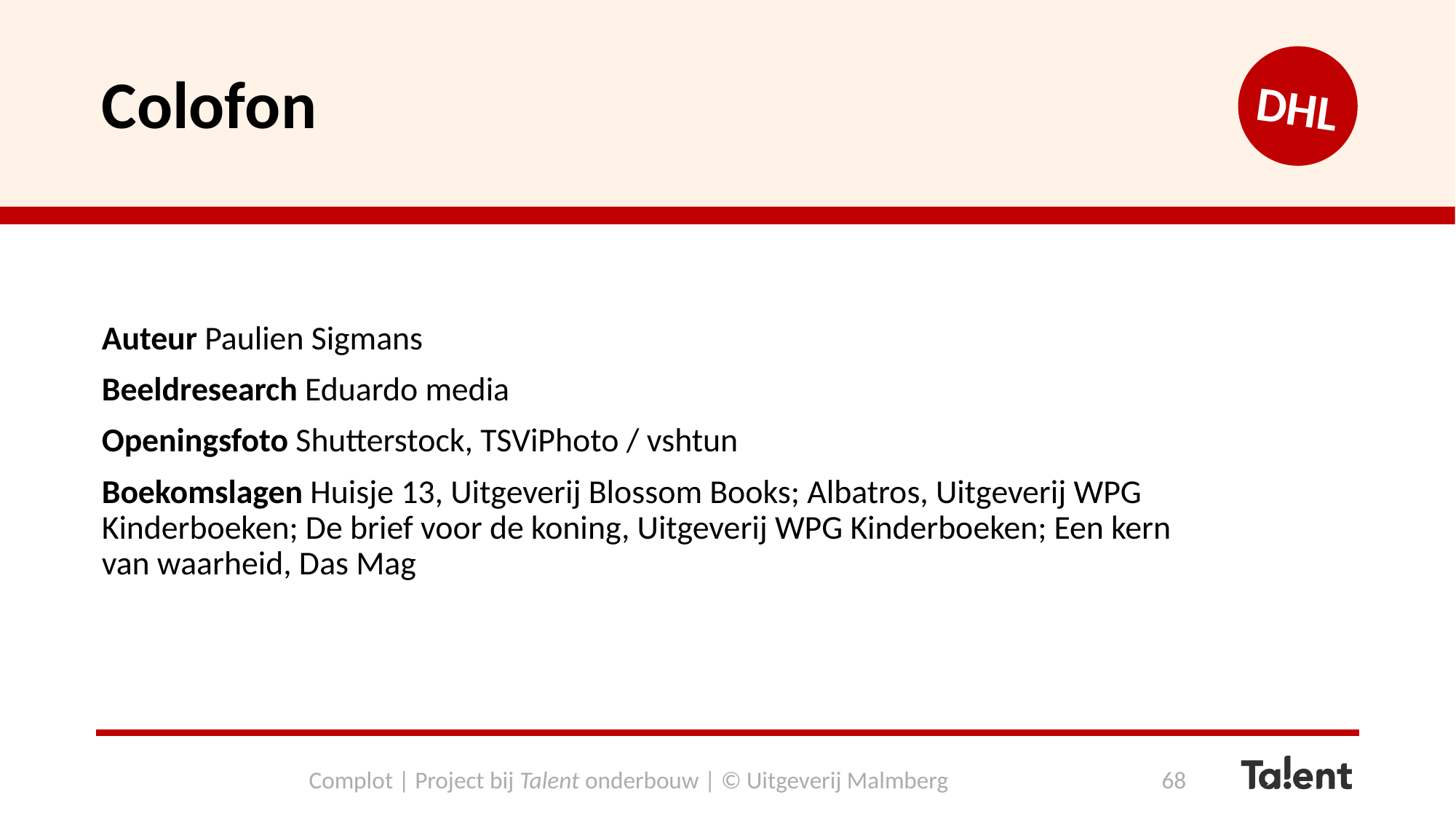

# Colofon
DHL

Auteur Paulien Sigmans
Beeldresearch Eduardo media
Openingsfoto Shutterstock, TSViPhoto / vshtun
Boekomslagen Huisje 13, Uitgeverij Blossom Books; Albatros, Uitgeverij WPG Kinderboeken; De brief voor de koning, Uitgeverij WPG Kinderboeken; Een kern van waarheid, Das Mag
Complot | Project bij Talent onderbouw | © Uitgeverij Malmberg
68